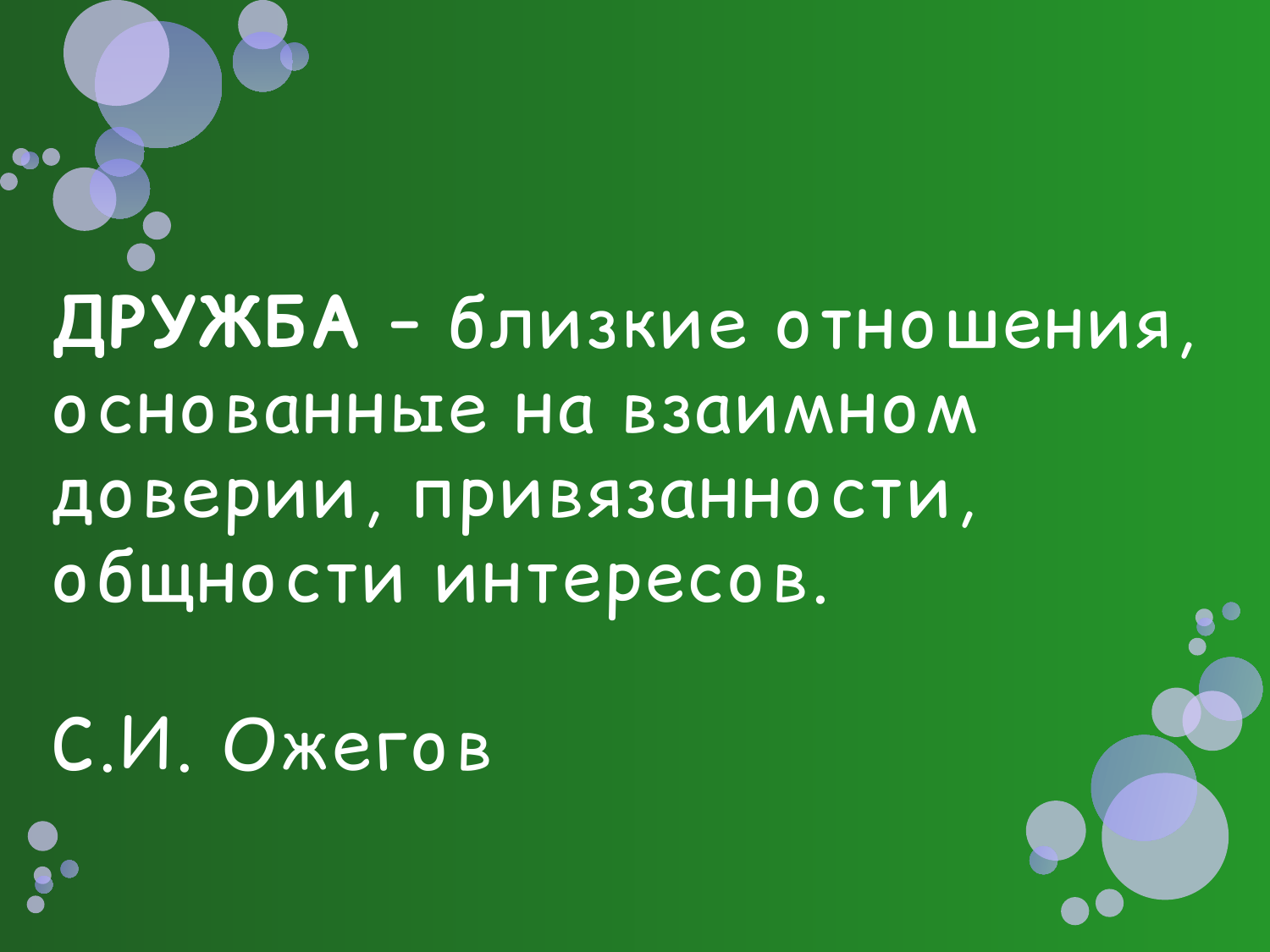

# ДРУЖБА – близкие отношения, основанные на взаимном доверии, привязанности, общности интересов. С.И. Ожегов